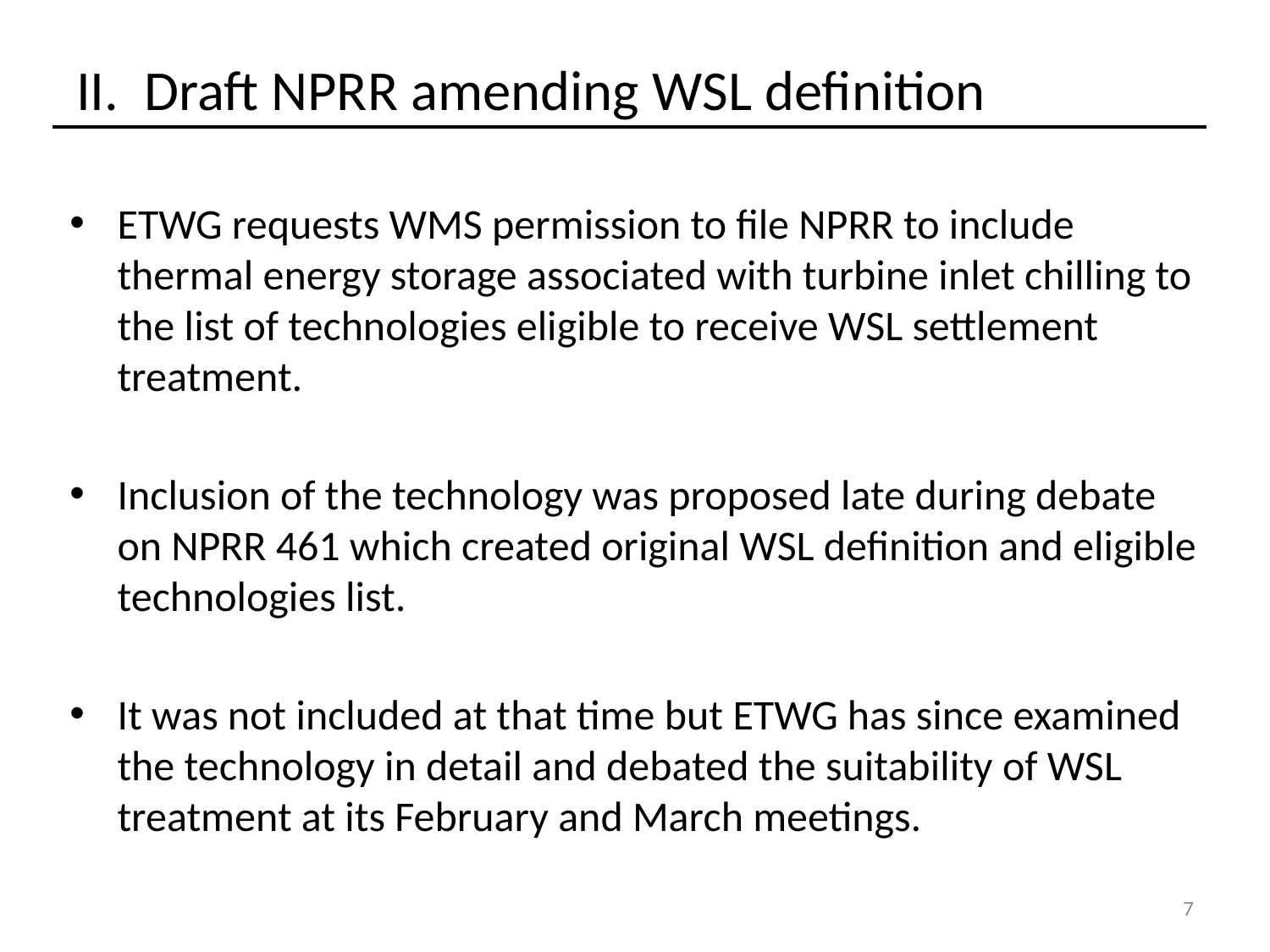

# II.  Draft NPRR amending WSL definition
ETWG requests WMS permission to file NPRR to include thermal energy storage associated with turbine inlet chilling to the list of technologies eligible to receive WSL settlement treatment.

Inclusion of the technology was proposed late during debate on NPRR 461 which created original WSL definition and eligible technologies list.

It was not included at that time but ETWG has since examined the technology in detail and debated the suitability of WSL treatment at its February and March meetings.
7